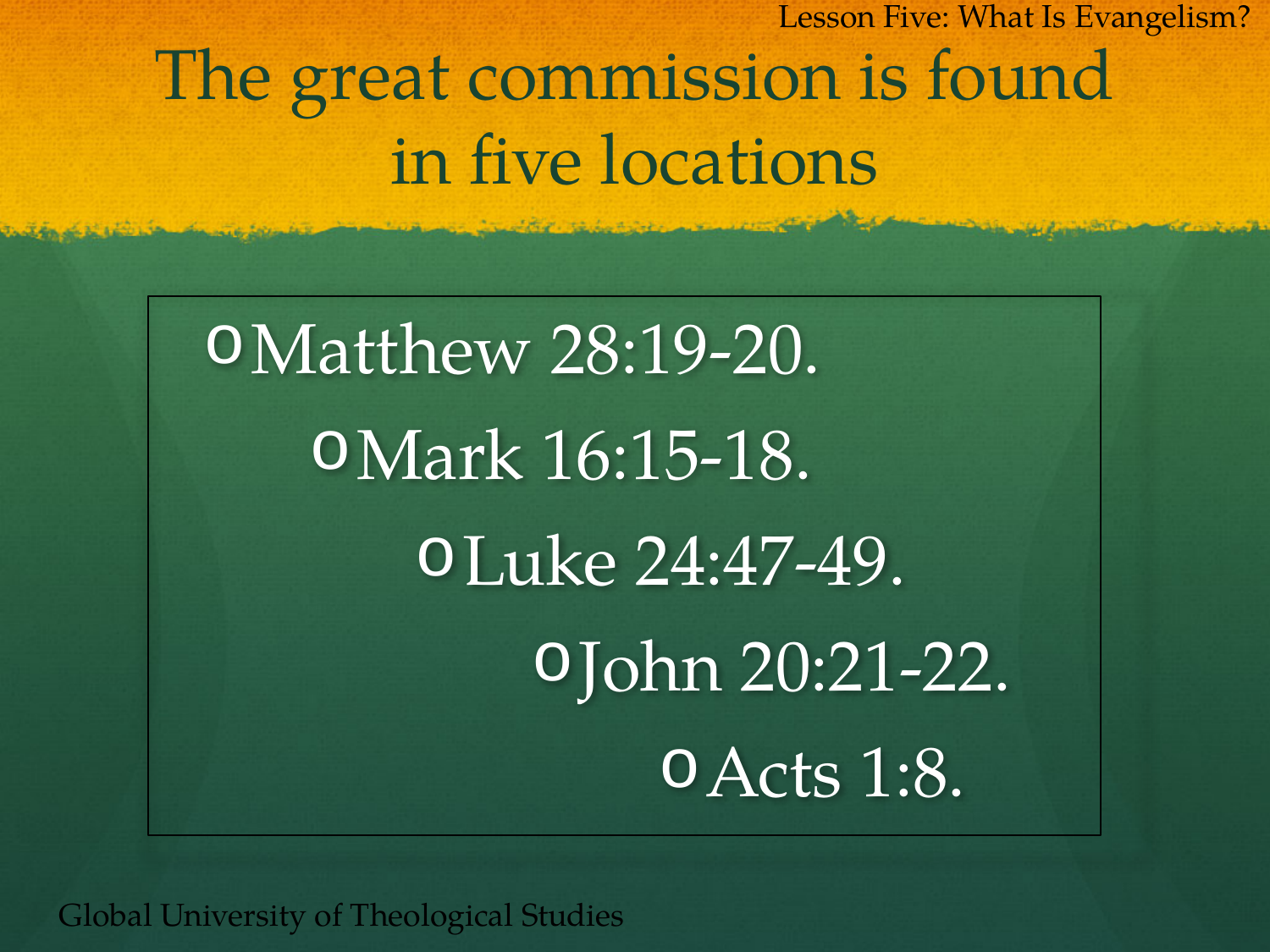

Lesson Five: What Is Evangelism?

# The great commission is found in five locations

Matthew 28:19-20.
Mark 16:15-18.
Luke 24:47-49.
John 20:21-22.
Acts 1:8.
Global University of Theological Studies